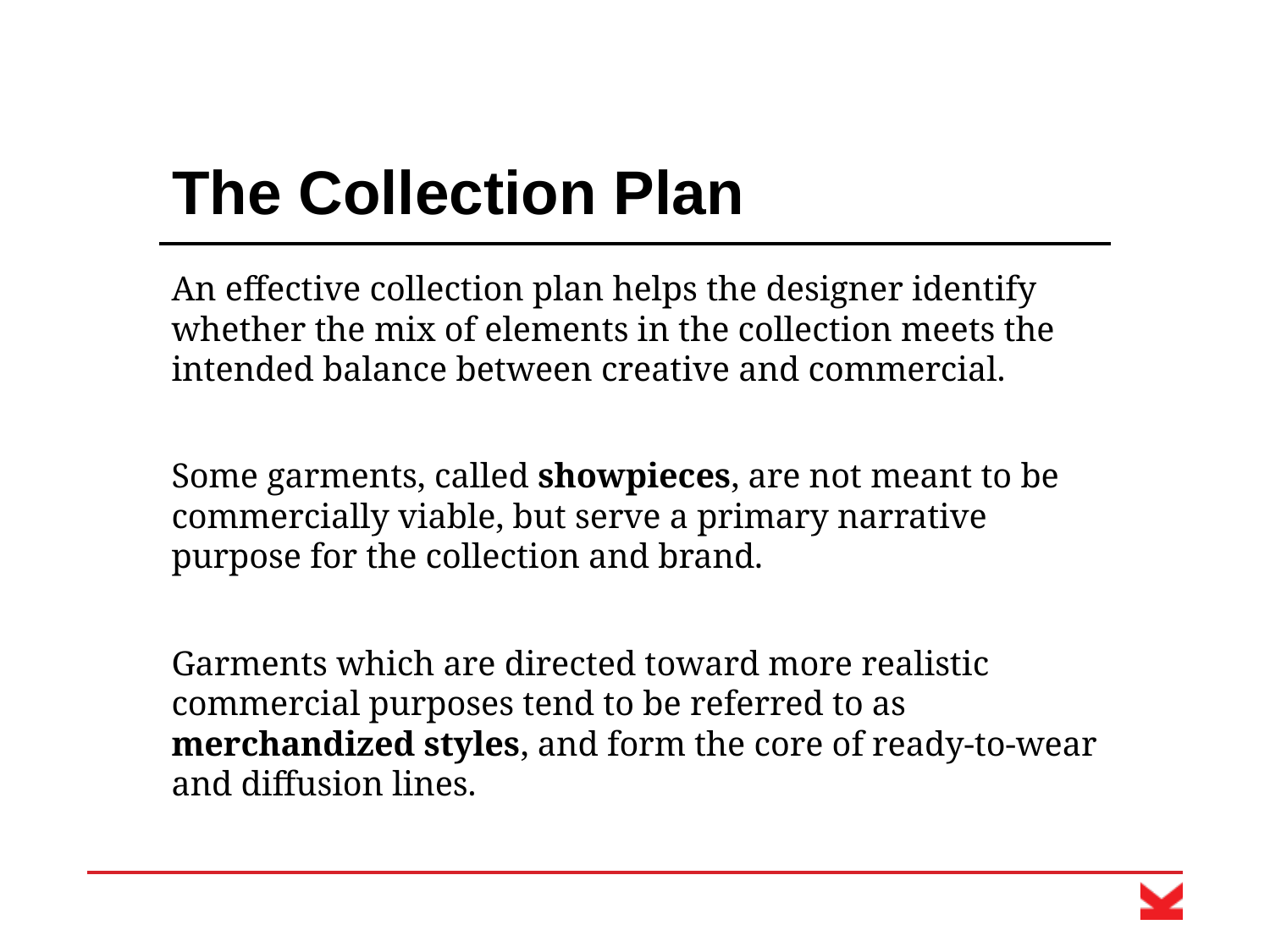

# The Collection Plan
An effective collection plan helps the designer identify whether the mix of elements in the collection meets the intended balance between creative and commercial.

Some garments, called showpieces, are not meant to be commercially viable, but serve a primary narrative purpose for the collection and brand.

Garments which are directed toward more realistic commercial purposes tend to be referred to as merchandized styles, and form the core of ready-to-wear and diffusion lines.